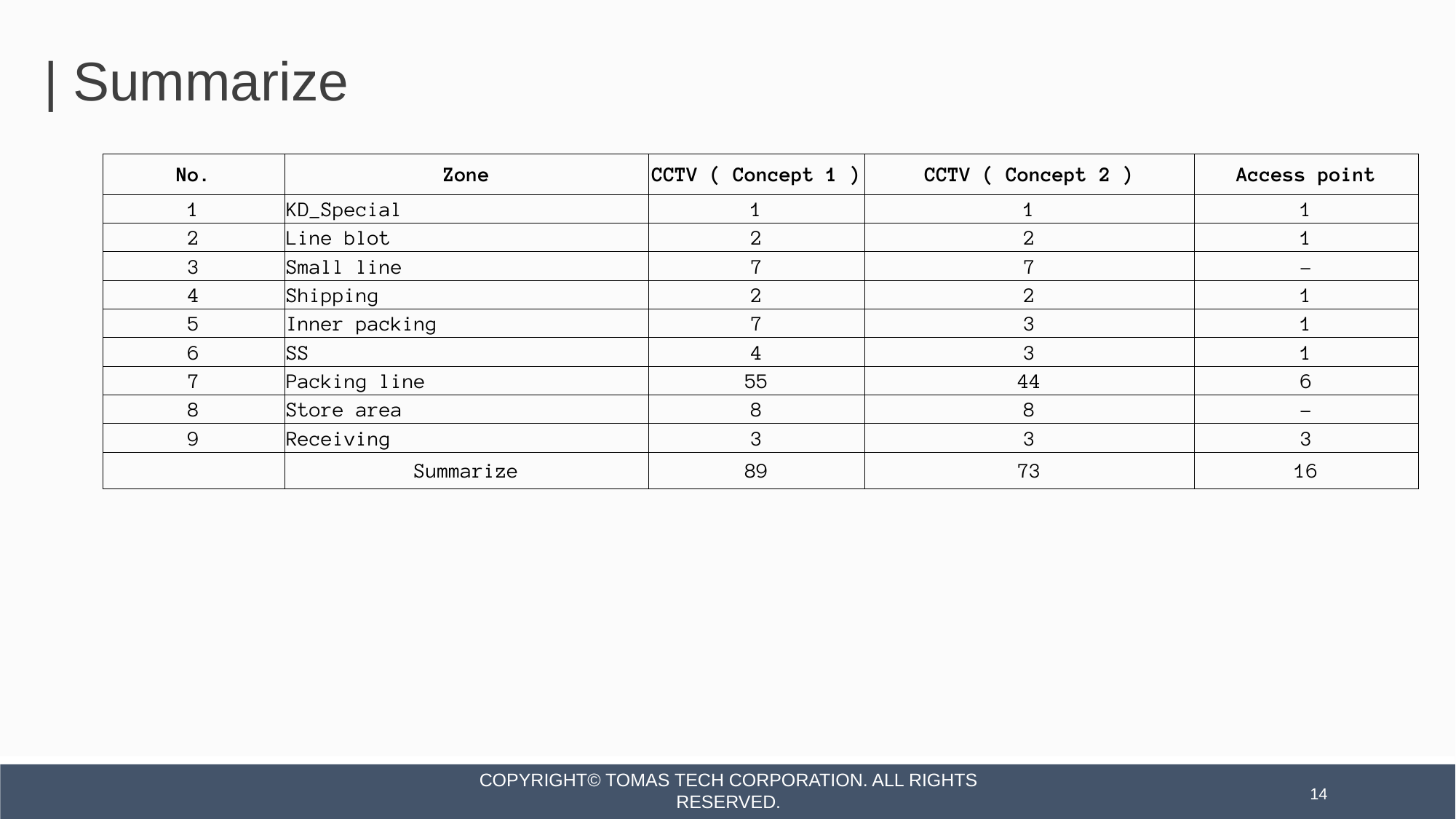

| Summarize
| No. | Zone | CCTV ( Concept 1 ) | CCTV ( Concept 2 ) | Access point |
| --- | --- | --- | --- | --- |
| 1 | KD\_Special | 1 | 1 | 1 |
| 2 | Line blot | 2 | 2 | 1 |
| 3 | Small line | 7 | 7 | - |
| 4 | Shipping | 2 | 2 | 1 |
| 5 | Inner packing | 7 | 3 | 1 |
| 6 | SS | 4 | 3 | 1 |
| 7 | Packing line | 55 | 44 | 6 |
| 8 | Store area | 8 | 8 | - |
| 9 | Receiving | 3 | 3 | 3 |
|  | Summarize | 89 | 73 | 16 |
Copyright© TOMAS TECH CORPORATION. All rights reserved.
14